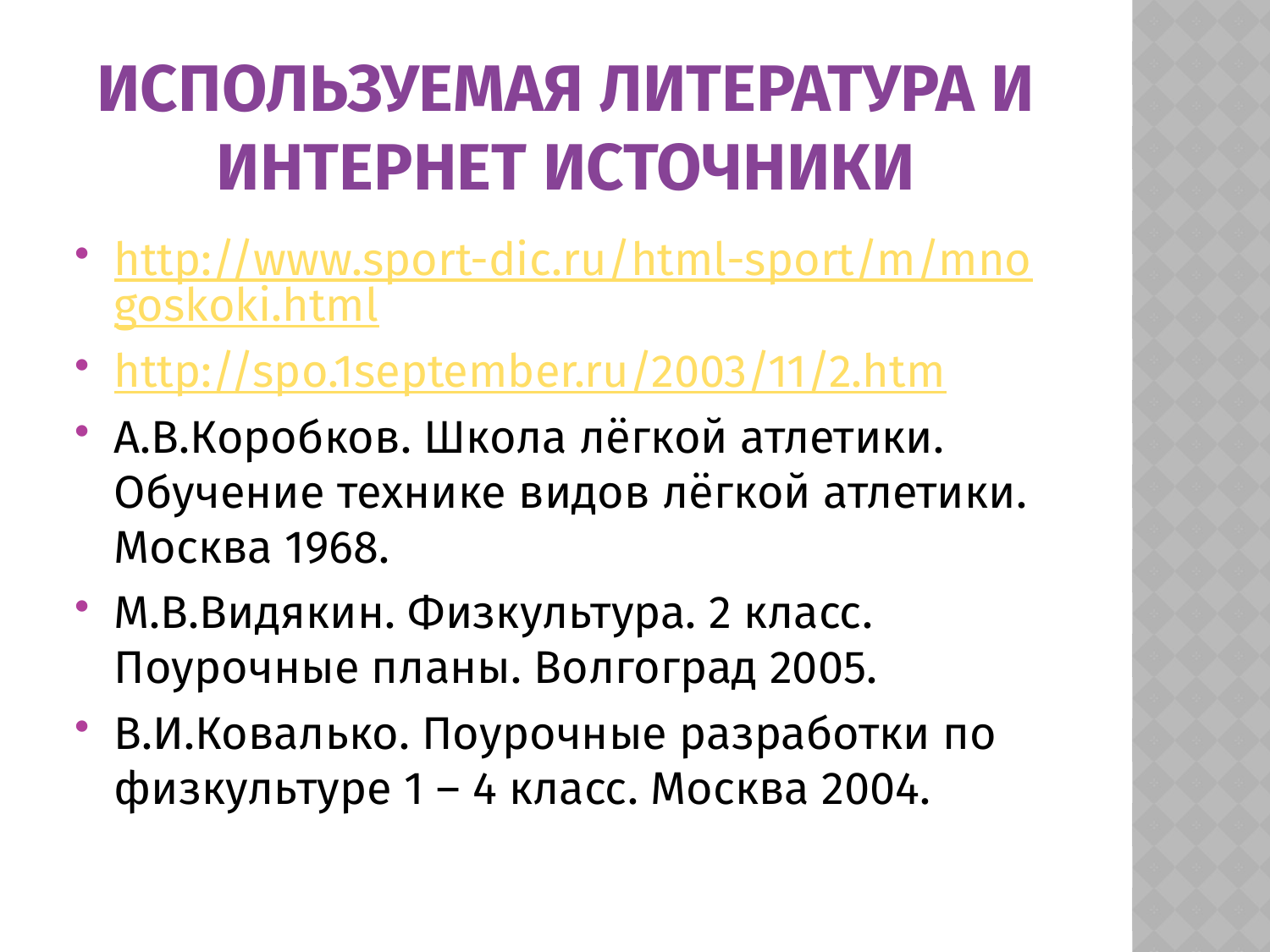

# ИСПОЛЬЗУЕМАЯ ЛИТЕРАТУРА И ИНТЕРНЕТ ИСТОЧНИКИ
http://www.sport-dic.ru/html-sport/m/mnogoskoki.html
http://spo.1september.ru/2003/11/2.htm
А.В.Коробков. Школа лёгкой атлетики. Обучение технике видов лёгкой атлетики. Москва 1968.
М.В.Видякин. Физкультура. 2 класс. Поурочные планы. Волгоград 2005.
В.И.Ковалько. Поурочные разработки по физкультуре 1 – 4 класс. Москва 2004.